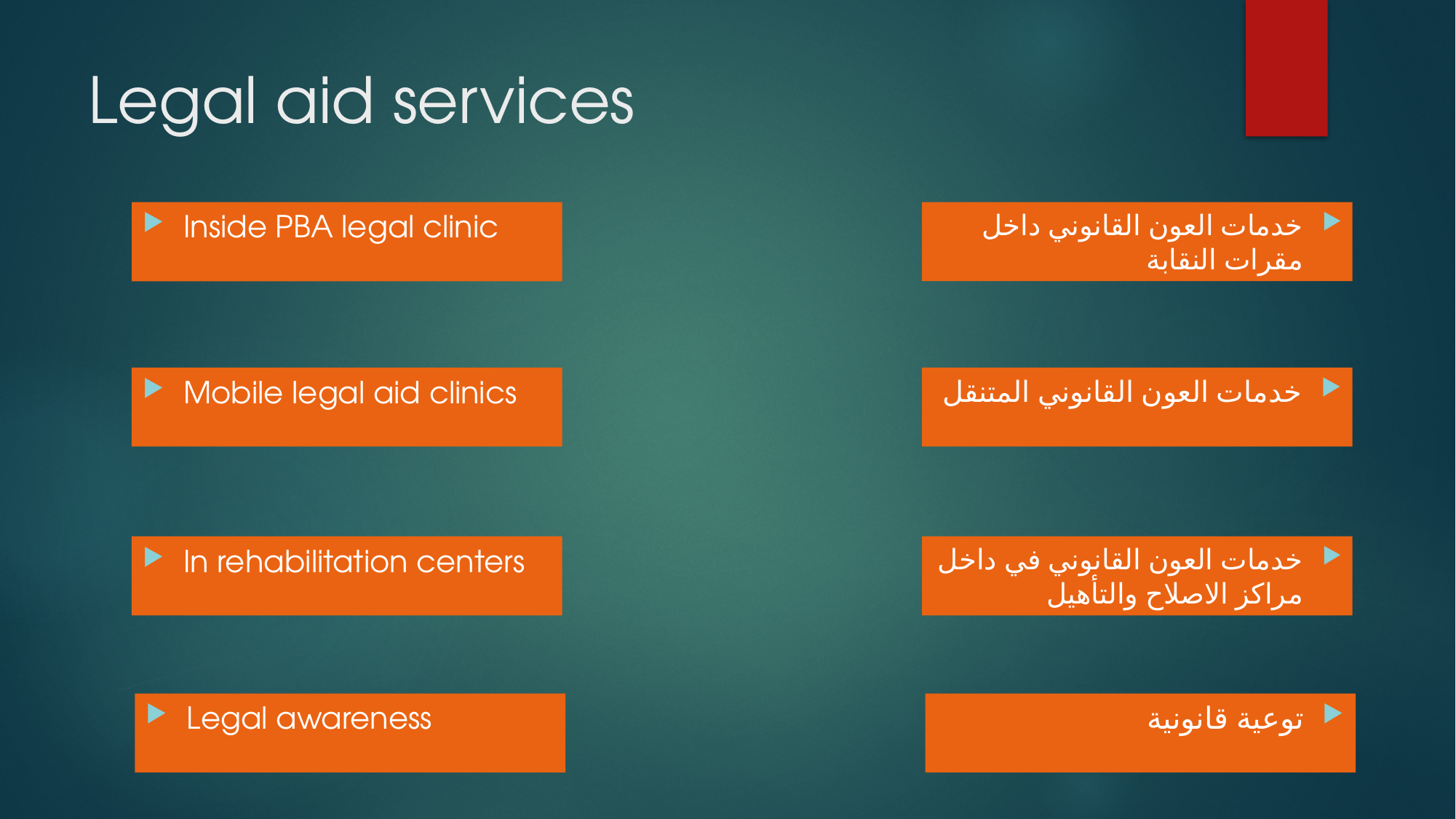

# Legal aid services
Inside PBA legal clinic
خدمات العون القانوني داخل مقرات النقابة
Mobile legal aid clinics
خدمات العون القانوني المتنقل
In rehabilitation centers
خدمات العون القانوني في داخل مراكز الاصلاح والتأهيل
Legal awareness
توعية قانونية